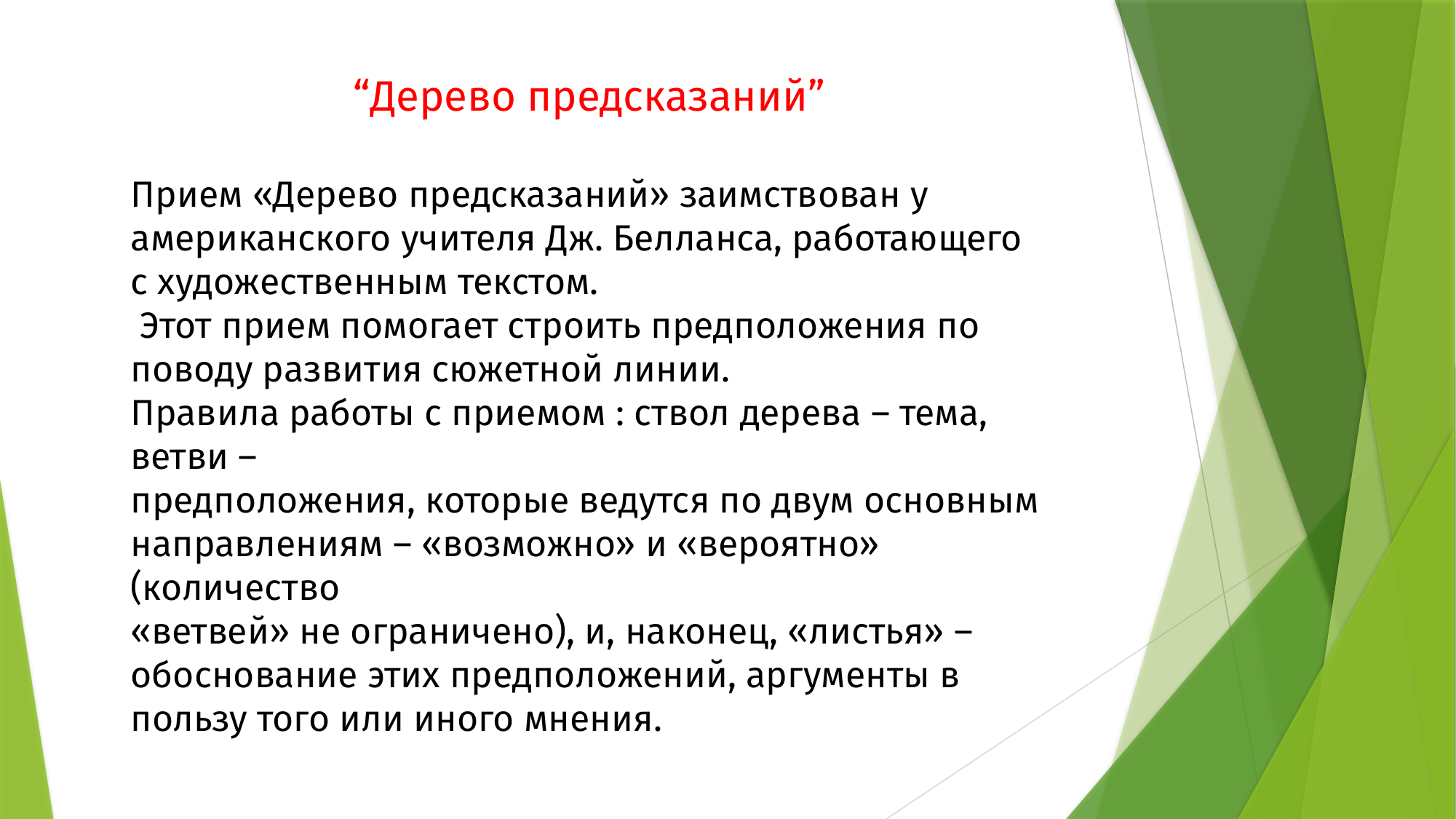

“Дерево предсказаний”

Прием «Дерево предсказаний» заимствован у американского учителя Дж. Белланса, работающего с художественным текстом.
 Этот прием помогает строить предположения по
поводу развития сюжетной линии.
Правила работы с приемом : ствол дерева – тема, ветви –
предположения, которые ведутся по двум основным
направлениям – «возможно» и «вероятно» (количество
«ветвей» не ограничено), и, наконец, «листья» – обоснование этих предположений, аргументы в пользу того или иного мнения.